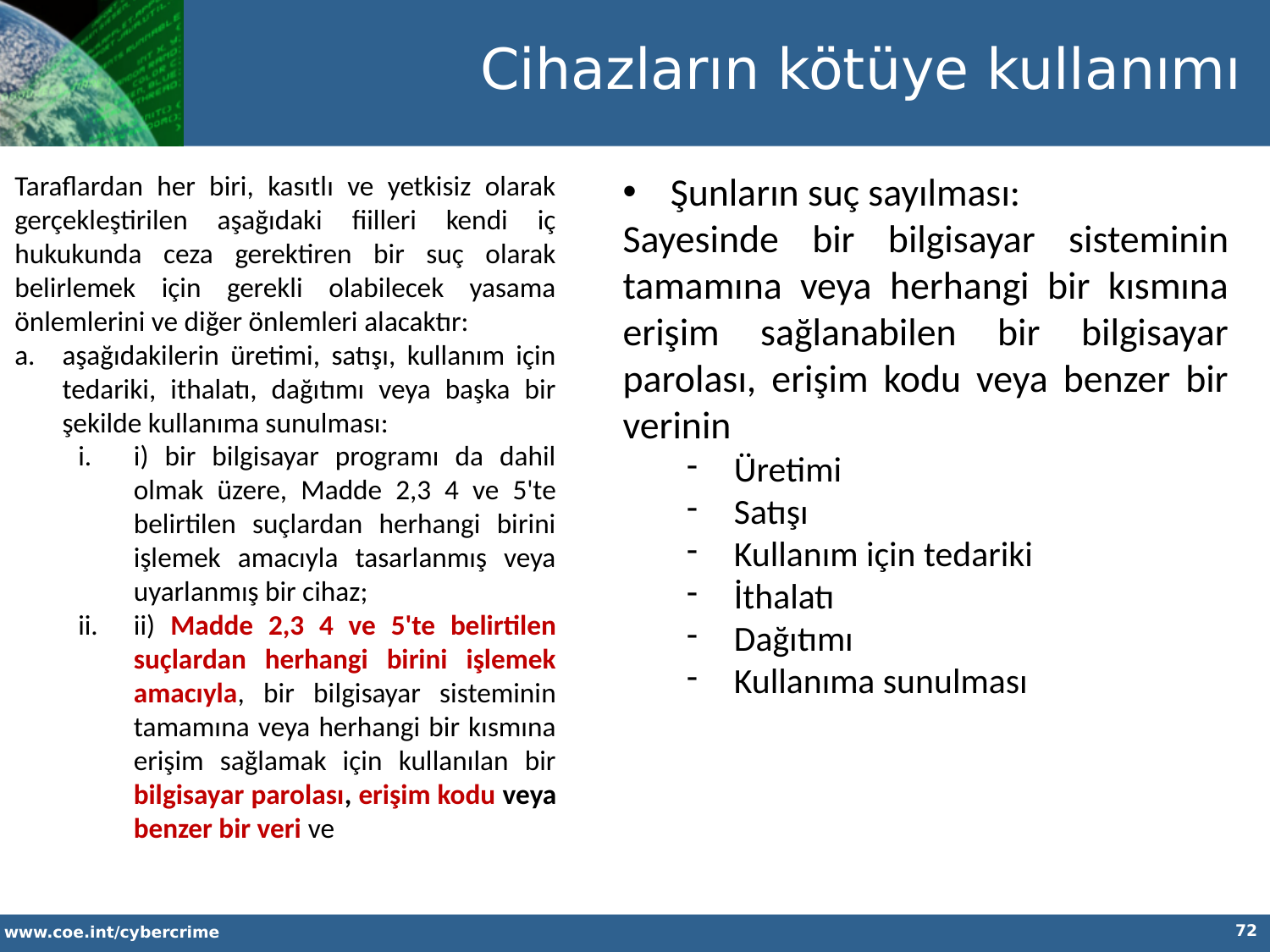

Cihazların kötüye kullanımı
Taraflardan her biri, kasıtlı ve yetkisiz olarak gerçekleştirilen aşağıdaki fiilleri kendi iç hukukunda ceza gerektiren bir suç olarak belirlemek için gerekli olabilecek yasama önlemlerini ve diğer önlemleri alacaktır:
aşağıdakilerin üretimi, satışı, kullanım için tedariki, ithalatı, dağıtımı veya başka bir şekilde kullanıma sunulması:
i) bir bilgisayar programı da dahil olmak üzere, Madde 2,3 4 ve 5'te belirtilen suçlardan herhangi birini işlemek amacıyla tasarlanmış veya uyarlanmış bir cihaz;
ii) Madde 2,3 4 ve 5'te belirtilen suçlardan herhangi birini işlemek amacıyla, bir bilgisayar sisteminin tamamına veya herhangi bir kısmına erişim sağlamak için kullanılan bir bilgisayar parolası, erişim kodu veya benzer bir veri ve
Şunların suç sayılması:
Sayesinde bir bilgisayar sisteminin tamamına veya herhangi bir kısmına erişim sağlanabilen bir bilgisayar parolası, erişim kodu veya benzer bir verinin
Üretimi
Satışı
Kullanım için tedariki
İthalatı
Dağıtımı
Kullanıma sunulması